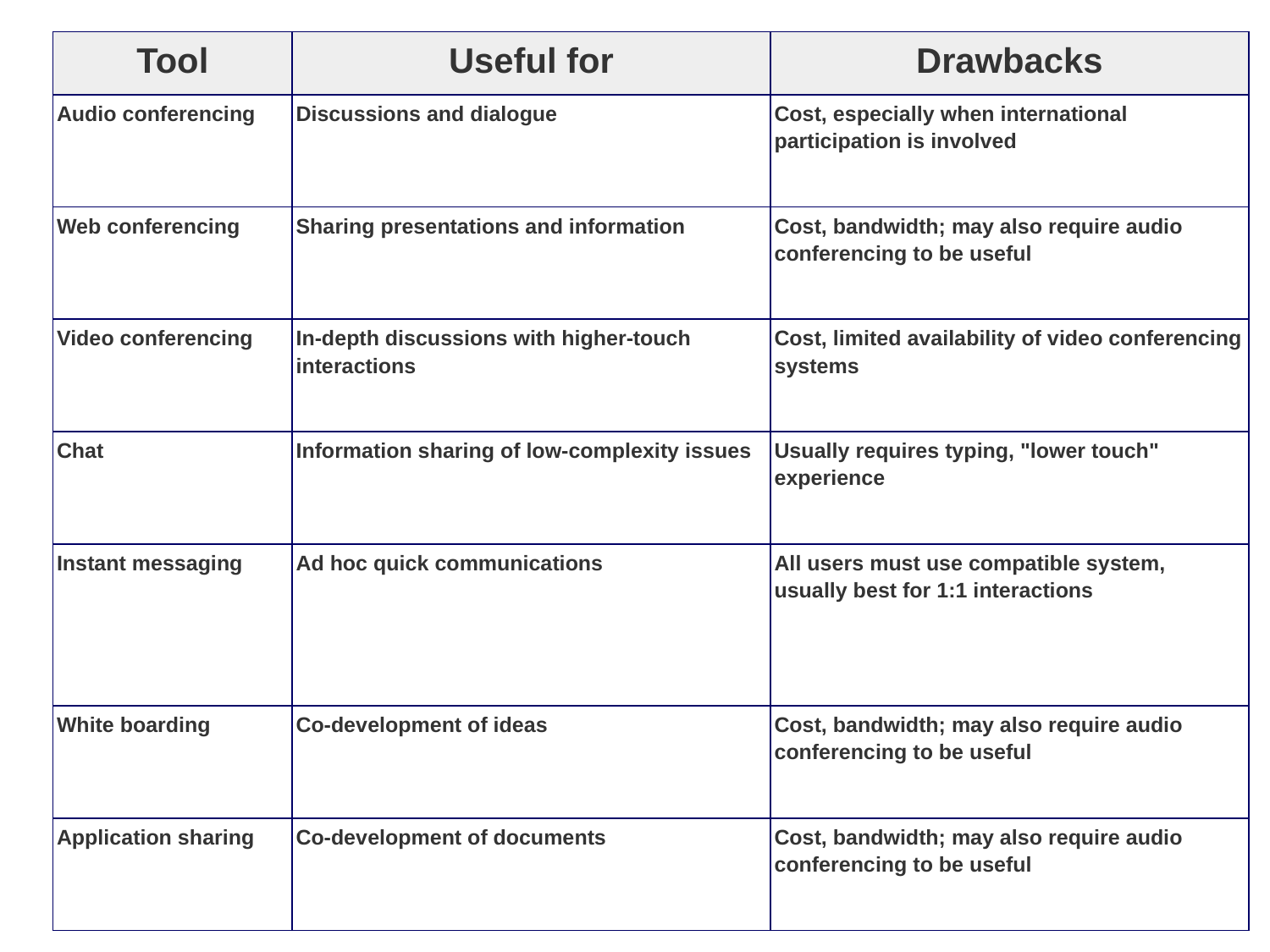

| Tool | Useful for | Drawbacks |
| --- | --- | --- |
| Audio conferencing | Discussions and dialogue | Cost, especially when international participation is involved |
| Web conferencing | Sharing presentations and information | Cost, bandwidth; may also require audio conferencing to be useful |
| Video conferencing | In-depth discussions with higher-touch interactions | Cost, limited availability of video conferencing systems |
| Chat | Information sharing of low-complexity issues | Usually requires typing, "lower touch" experience |
| Instant messaging | Ad hoc quick communications | All users must use compatible system, usually best for 1:1 interactions |
| White boarding | Co-development of ideas | Cost, bandwidth; may also require audio conferencing to be useful |
| Application sharing | Co-development of documents | Cost, bandwidth; may also require audio conferencing to be useful |